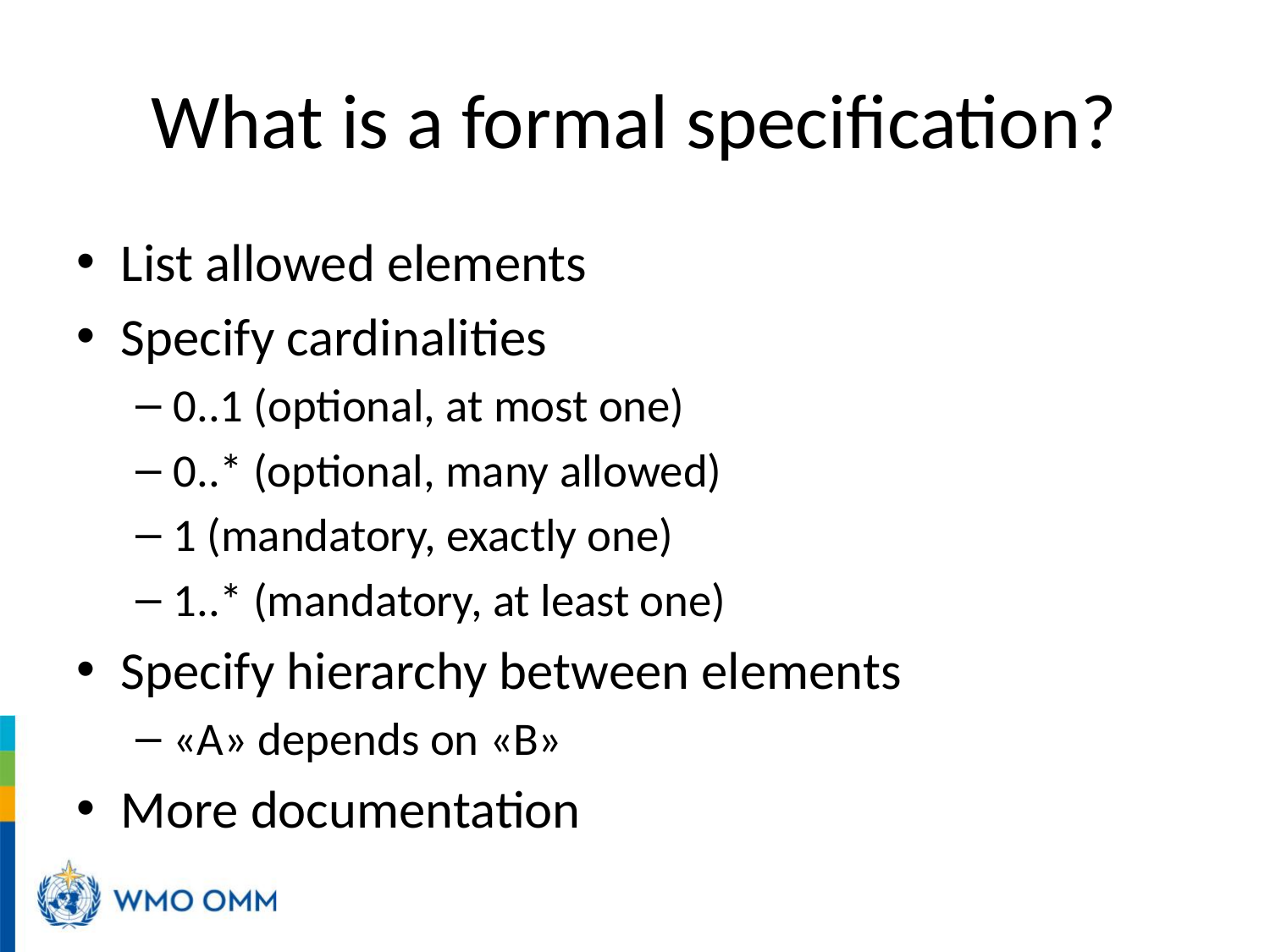

# What is a formal specification?
List allowed elements
Specify cardinalities
0..1 (optional, at most one)
0..* (optional, many allowed)
1 (mandatory, exactly one)
1..* (mandatory, at least one)
Specify hierarchy between elements
«A» depends on «B»
More documentation